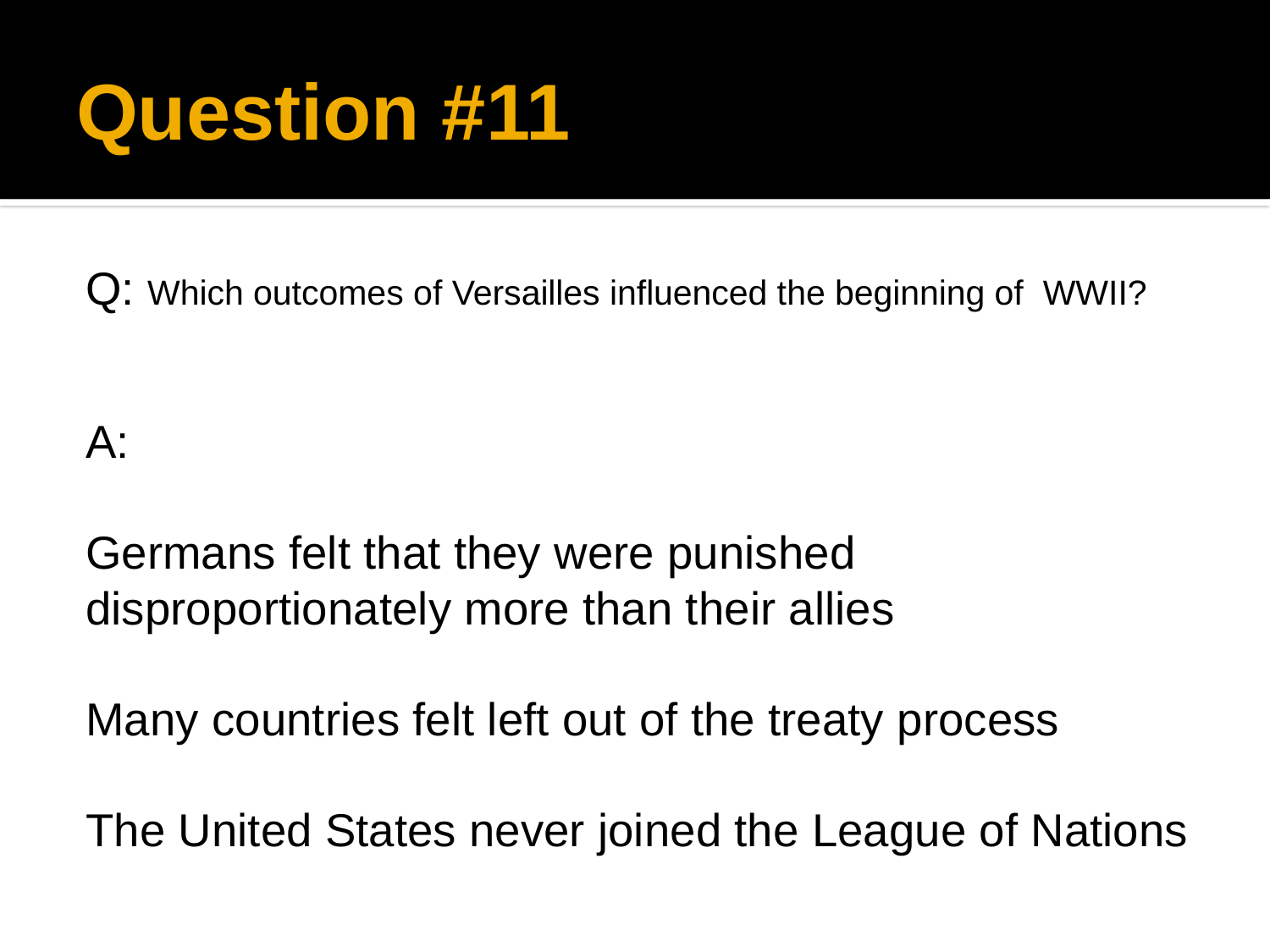

# Question #11
Q: Which outcomes of Versailles influenced the beginning of  WWII?

A:

Germans felt that they were punished disproportionately more than their allies

Many countries felt left out of the treaty process

The United States never joined the League of Nations